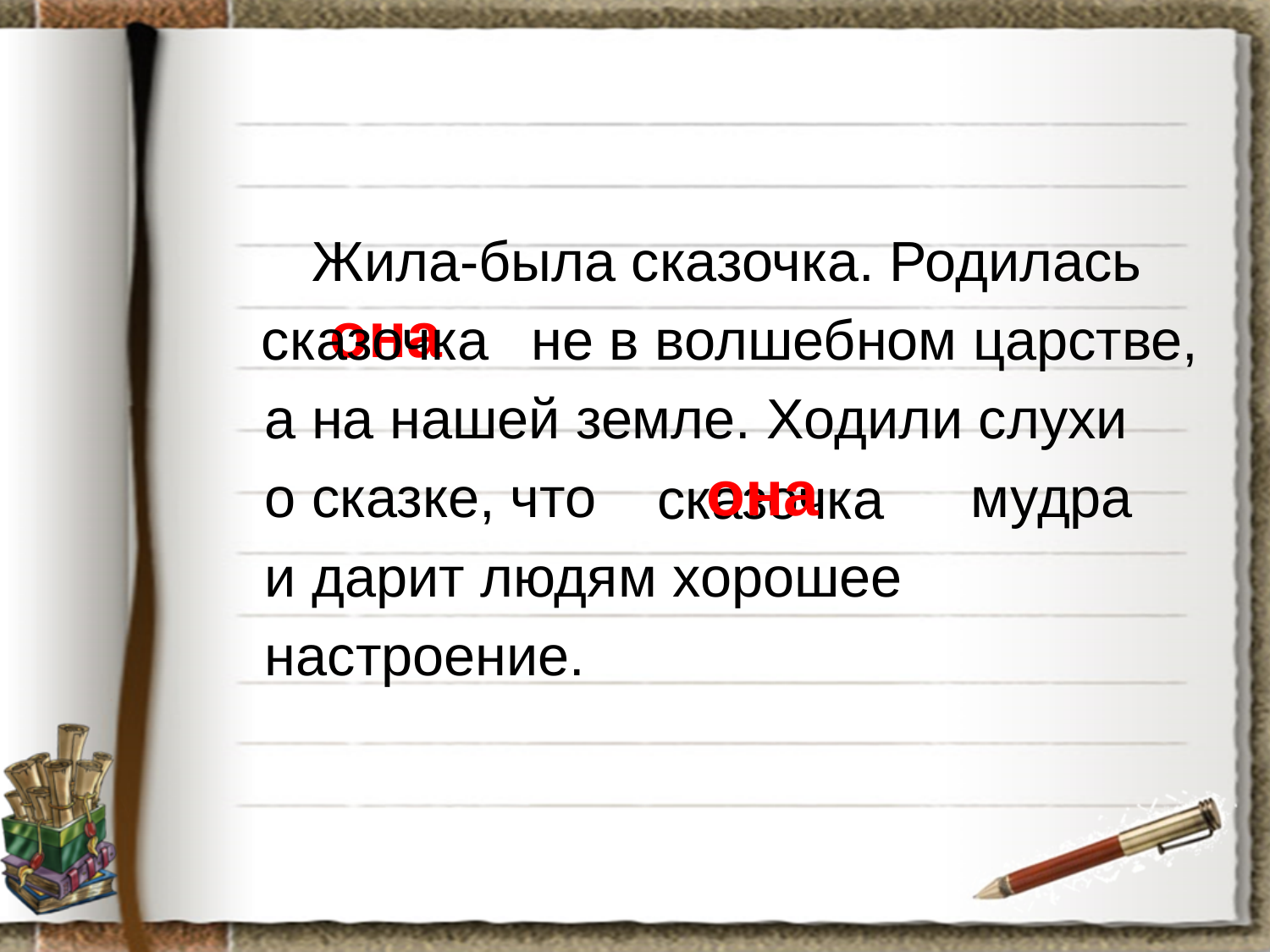

Жила-была сказочка. Родилась
                         не в волшебном царстве,
        а на нашей земле. Ходили слухи
        о сказке, что                        мудра
        и дарит людям хорошее
        настроение.

она
сказочка
она
сказочка